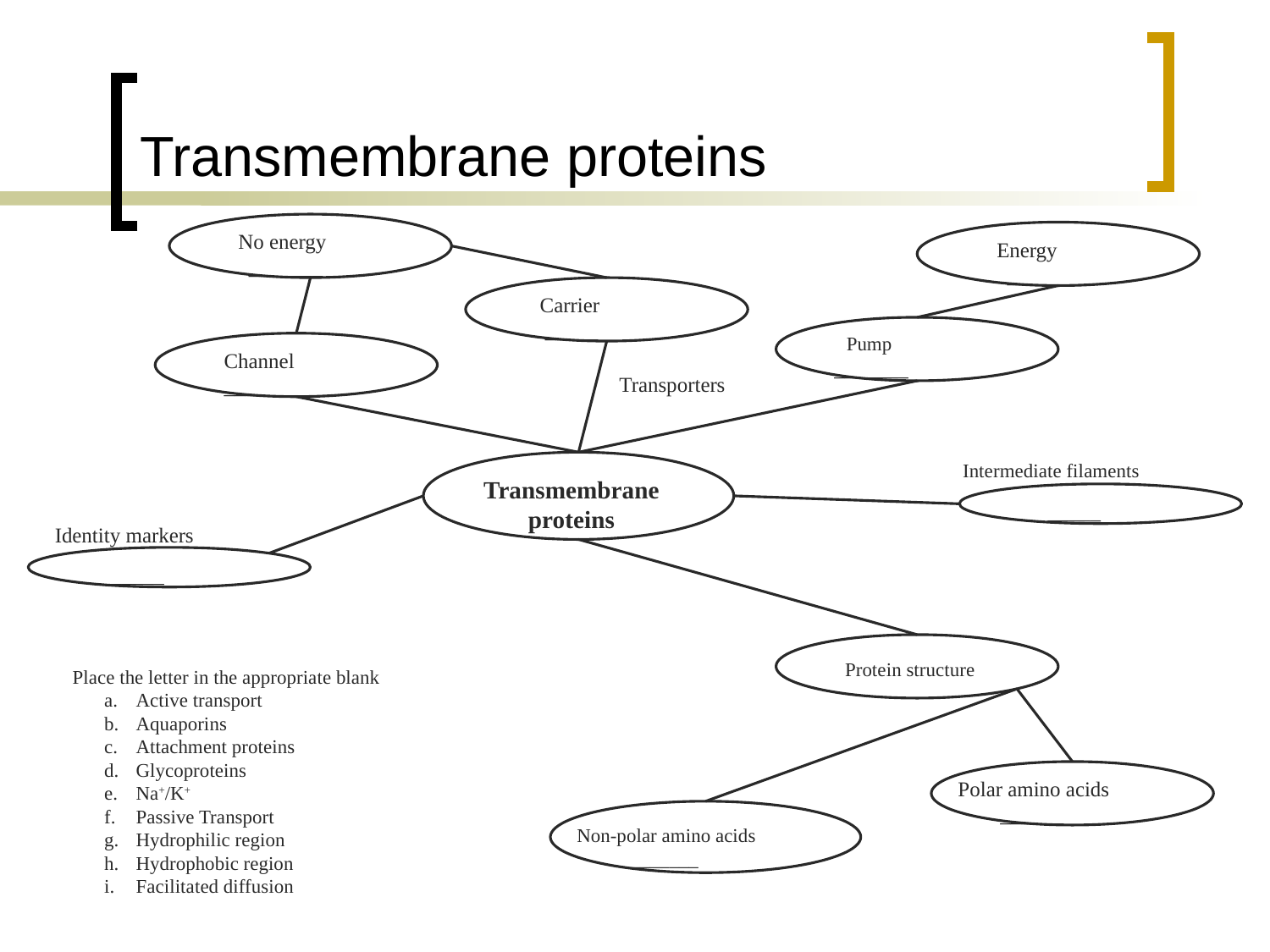

Transmembrane proteins

No energy
  _______

  Energy
    _____

 Carrier
  _____

         Pump
      _______

Channel
_______
Transporters

 Intermediate filaments
Transmembrane
proteins

 _____
Identity markers

_____

Protein structure
	Place the letter in the appropriate blank
Active transport
Aquaporins
Attachment proteins
Glycoproteins
Na+/K+
Passive Transport
Hydrophilic region
Hydrophobic region
Facilitated diffusion

Polar amino acids
        ______

Non-polar amino acids
           _______